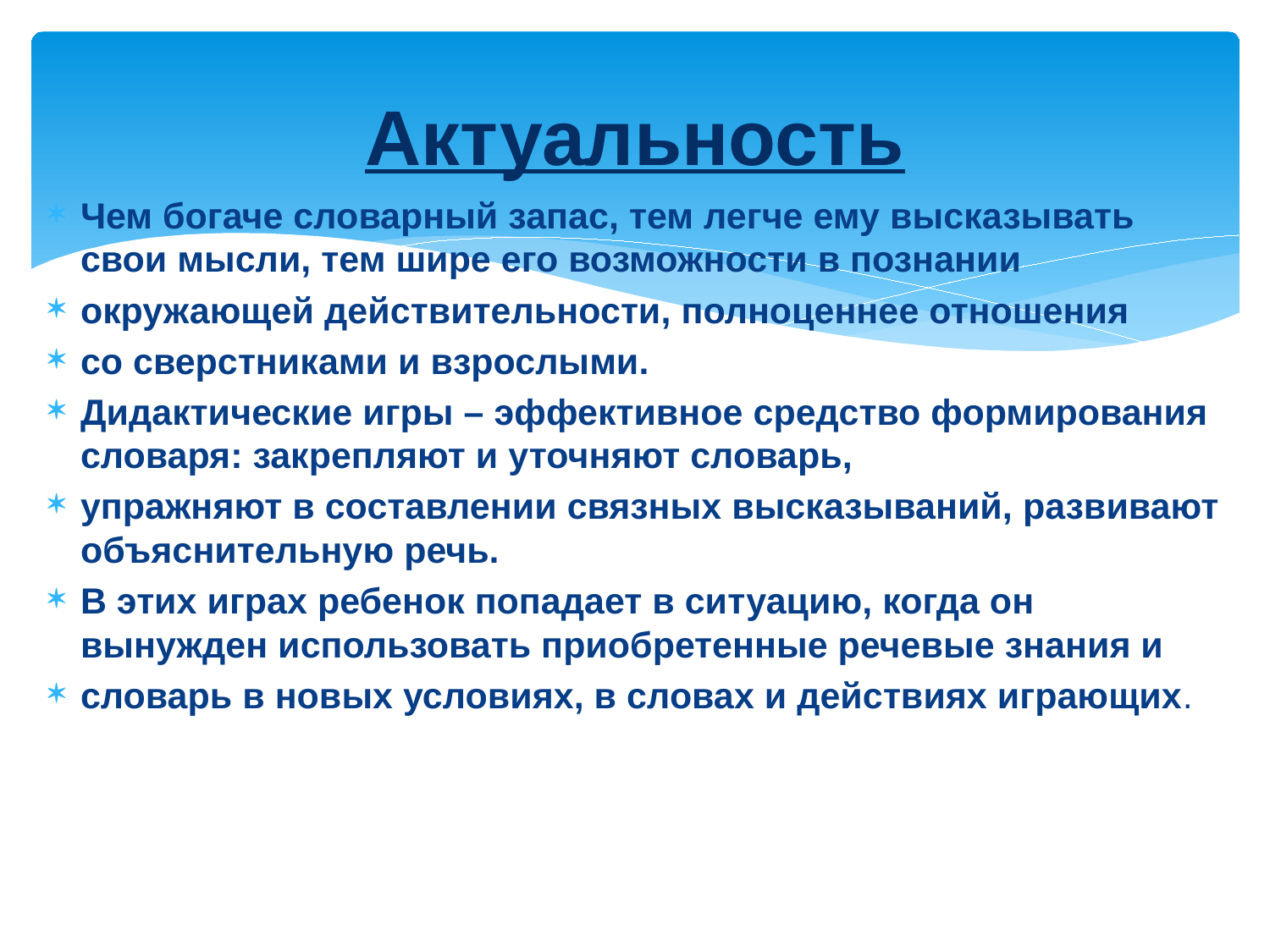

# Актуальность
Чем богаче словарный запас, тем легче ему высказывать свои мысли, тем шире его возможности в познании
окружающей действительности, полноценнее отношения
со сверстниками и взрослыми.
Дидактические игры – эффективное средство формирования словаря: закрепляют и уточняют словарь,
упражняют в составлении связных высказываний, развивают объяснительную речь.
В этих играх ребенок попадает в ситуацию, когда он вынужден использовать приобретенные речевые знания и
словарь в новых условиях, в словах и действиях играющих.